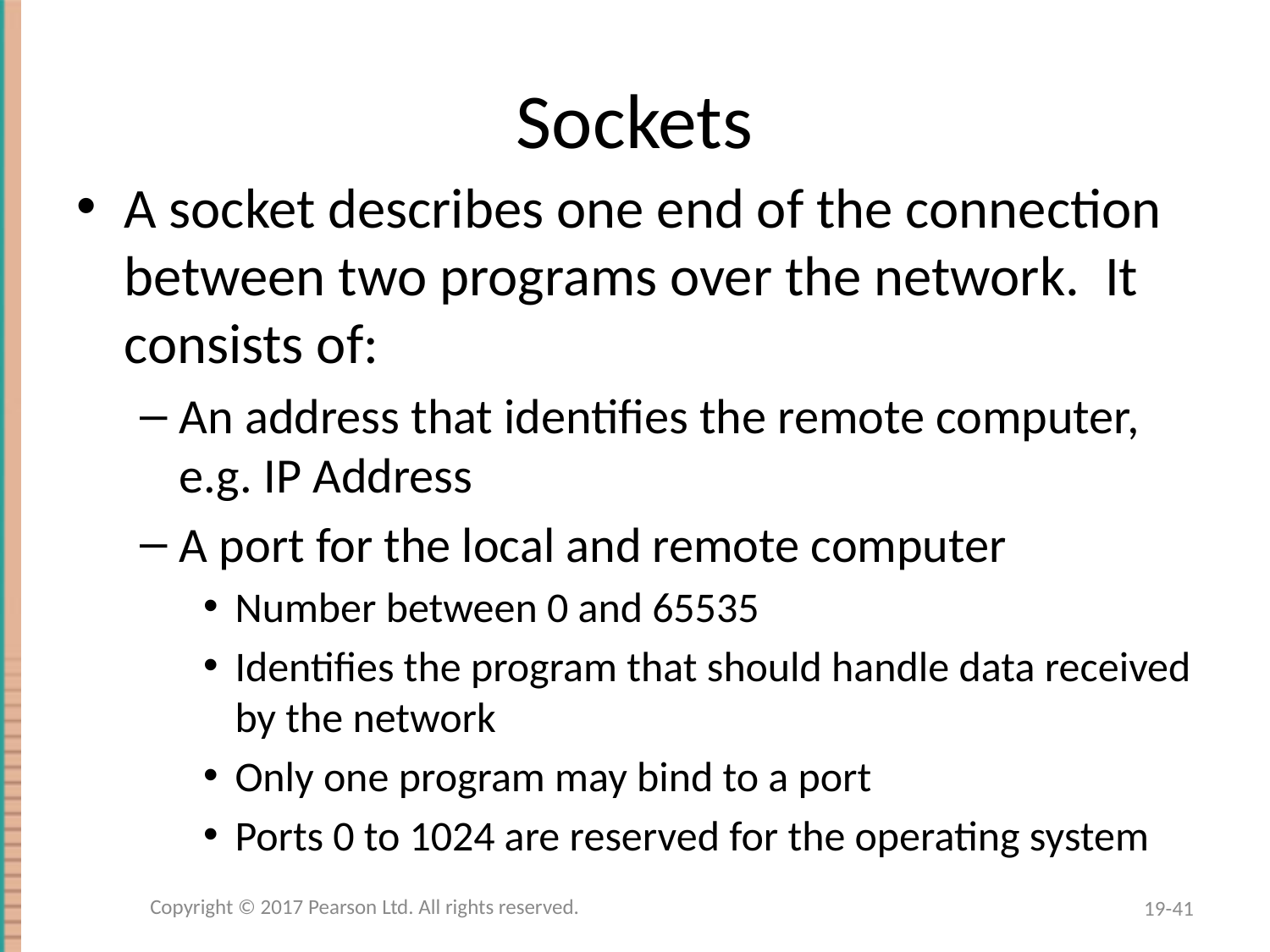

# Sockets
A socket describes one end of the connection between two programs over the network.  It consists of:
An address that identifies the remote computer, e.g. IP Address
A port for the local and remote computer
Number between 0 and 65535
Identifies the program that should handle data received by the network
Only one program may bind to a port
Ports 0 to 1024 are reserved for the operating system
Copyright © 2017 Pearson Ltd. All rights reserved.
19-41